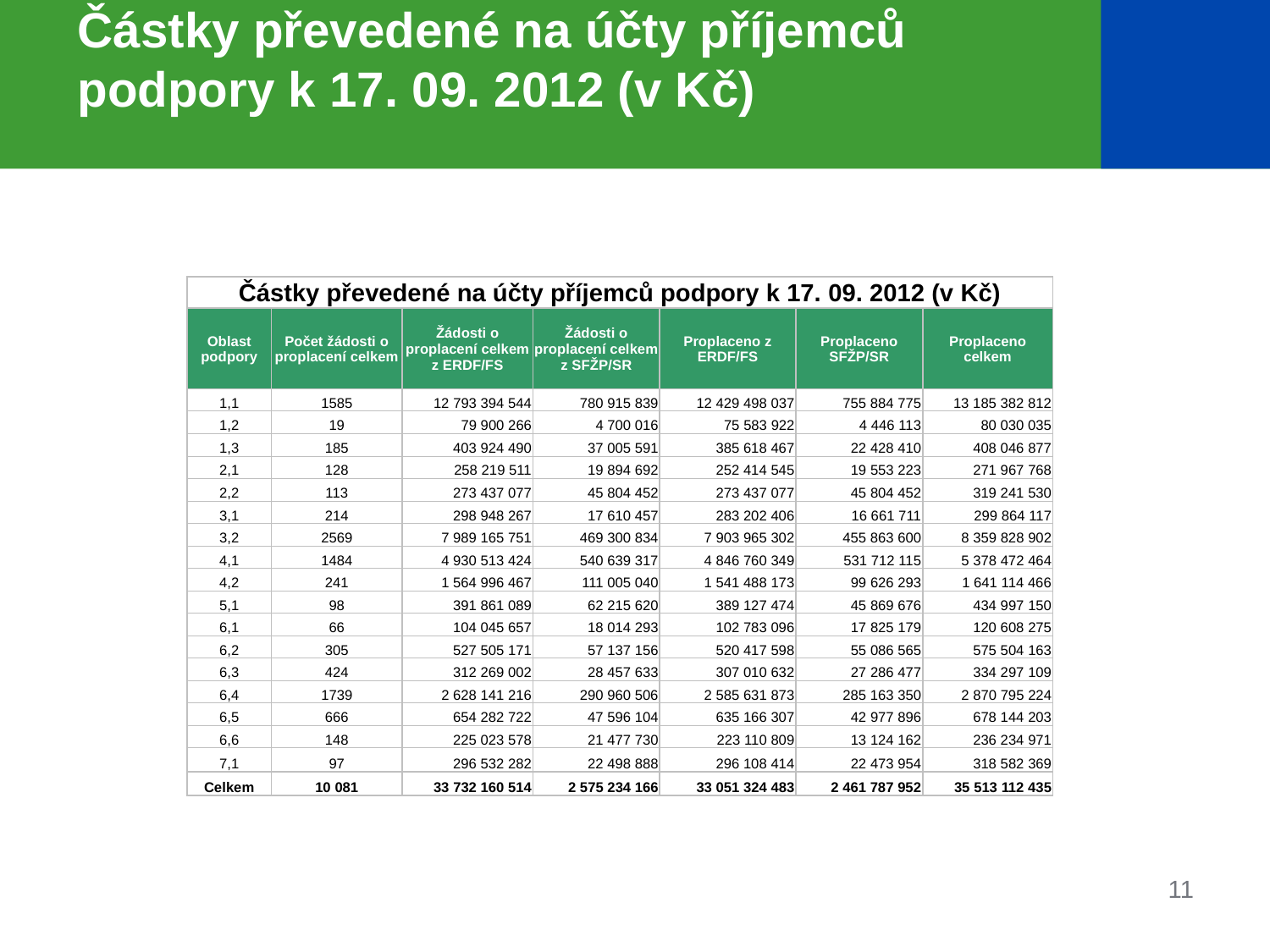

# Částky převedené na účty příjemců podpory k 17. 09. 2012 (v Kč)
| Částky převedené na účty příjemců podpory k 17. 09. 2012 (v Kč) |  |  |  |  |  |  |
| --- | --- | --- | --- | --- | --- | --- |
| Oblast podpory | Počet žádosti o proplacení celkem | Žádosti o proplacení celkem z ERDF/FS | Žádosti o proplacení celkem z SFŽP/SR | Proplaceno z ERDF/FS | Proplaceno SFŽP/SR | Proplaceno celkem |
| 1,1 | 1585 | 12 793 394 544 | 780 915 839 | 12 429 498 037 | 755 884 775 | 13 185 382 812 |
| 1,2 | 19 | 79 900 266 | 4 700 016 | 75 583 922 | 4 446 113 | 80 030 035 |
| 1,3 | 185 | 403 924 490 | 37 005 591 | 385 618 467 | 22 428 410 | 408 046 877 |
| 2,1 | 128 | 258 219 511 | 19 894 692 | 252 414 545 | 19 553 223 | 271 967 768 |
| 2,2 | 113 | 273 437 077 | 45 804 452 | 273 437 077 | 45 804 452 | 319 241 530 |
| 3,1 | 214 | 298 948 267 | 17 610 457 | 283 202 406 | 16 661 711 | 299 864 117 |
| 3,2 | 2569 | 7 989 165 751 | 469 300 834 | 7 903 965 302 | 455 863 600 | 8 359 828 902 |
| 4,1 | 1484 | 4 930 513 424 | 540 639 317 | 4 846 760 349 | 531 712 115 | 5 378 472 464 |
| 4,2 | 241 | 1 564 996 467 | 111 005 040 | 1 541 488 173 | 99 626 293 | 1 641 114 466 |
| 5,1 | 98 | 391 861 089 | 62 215 620 | 389 127 474 | 45 869 676 | 434 997 150 |
| 6,1 | 66 | 104 045 657 | 18 014 293 | 102 783 096 | 17 825 179 | 120 608 275 |
| 6,2 | 305 | 527 505 171 | 57 137 156 | 520 417 598 | 55 086 565 | 575 504 163 |
| 6,3 | 424 | 312 269 002 | 28 457 633 | 307 010 632 | 27 286 477 | 334 297 109 |
| 6,4 | 1739 | 2 628 141 216 | 290 960 506 | 2 585 631 873 | 285 163 350 | 2 870 795 224 |
| 6,5 | 666 | 654 282 722 | 47 596 104 | 635 166 307 | 42 977 896 | 678 144 203 |
| 6,6 | 148 | 225 023 578 | 21 477 730 | 223 110 809 | 13 124 162 | 236 234 971 |
| 7,1 | 97 | 296 532 282 | 22 498 888 | 296 108 414 | 22 473 954 | 318 582 369 |
| Celkem | 10 081 | 33 732 160 514 | 2 575 234 166 | 33 051 324 483 | 2 461 787 952 | 35 513 112 435 |
11